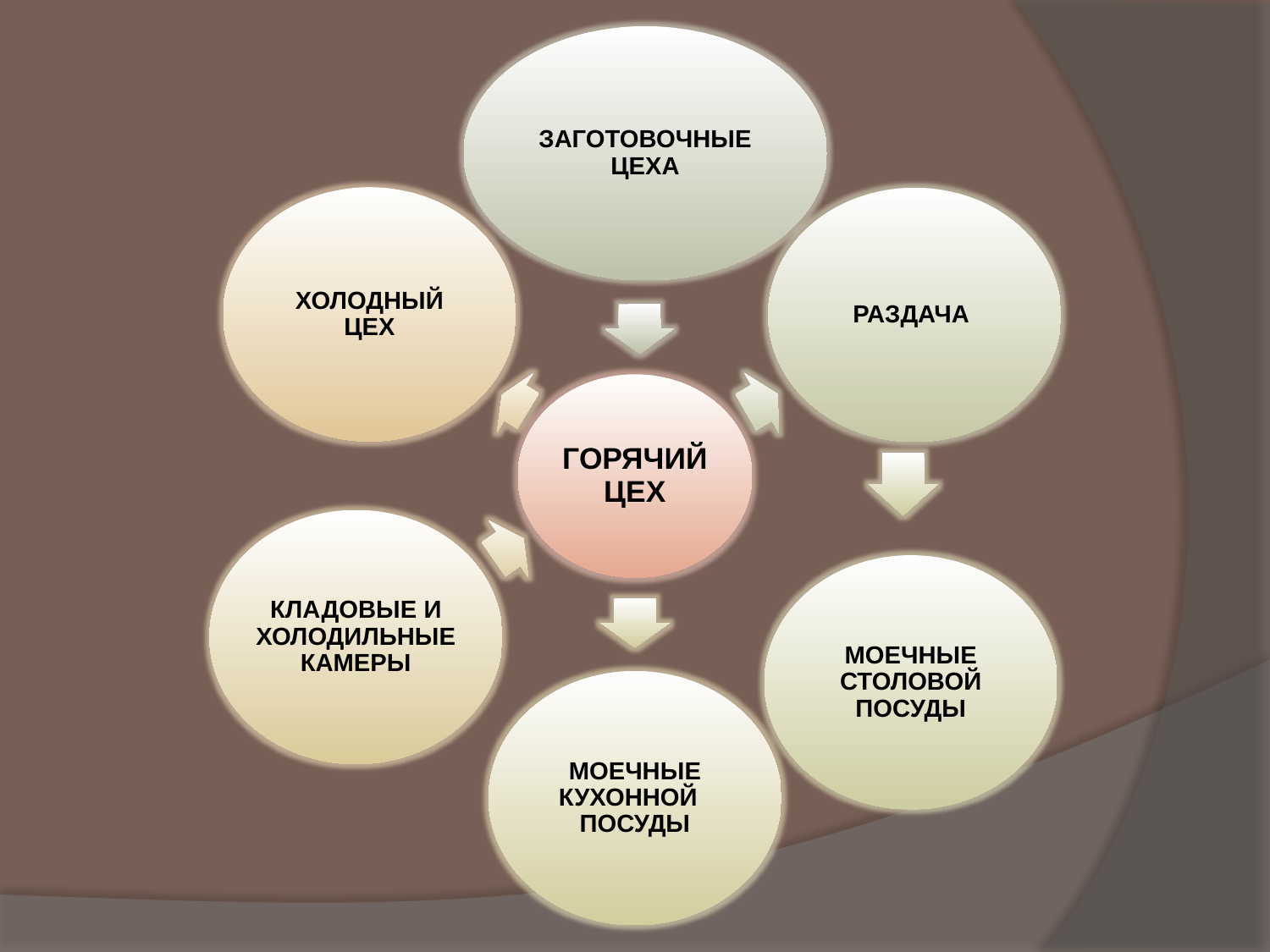

ГОРЯЧИЙ ЦЕХ

ЗАГОТОВОЧНЫЕ ЦЕХА

РАЗДАЧА

МОЕЧНЫЕ СТОЛОВОЙ ПОСУДЫ

МОЕЧНЫЕ КУХОННОЙ   ПОСУДЫ

КЛАДОВЫЕ И ХОЛОДИЛЬНЫЕ КАМЕРЫ

ХОЛОДНЫЙ ЦЕХ